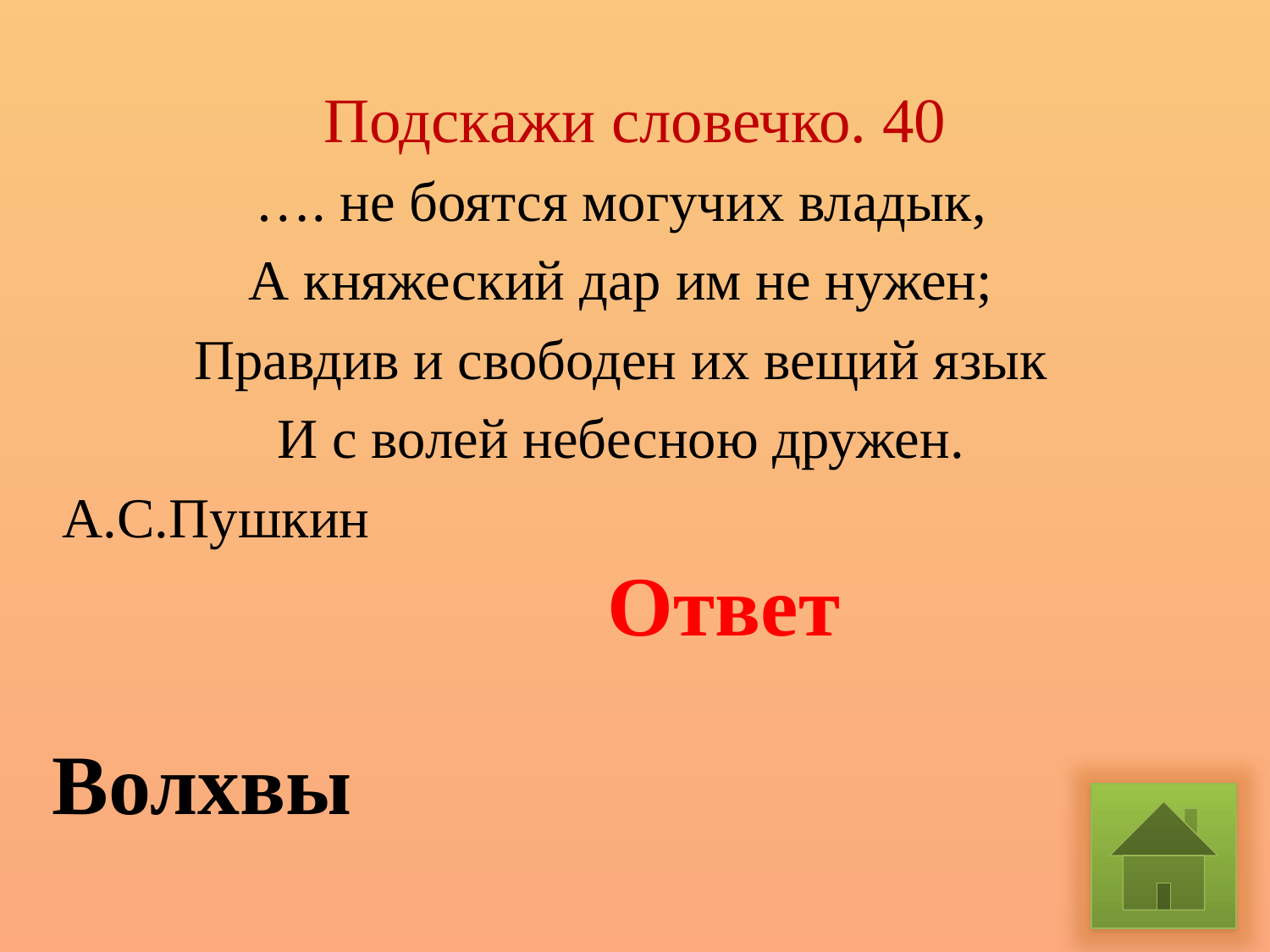

# Подскажи словечко. 40
…. не боятся могучих владык,
А княжеский дар им не нужен;
Правдив и свободен их вещий язык
И с волей небесною дружен.
А.С.Пушкин
Ответ
Волхвы